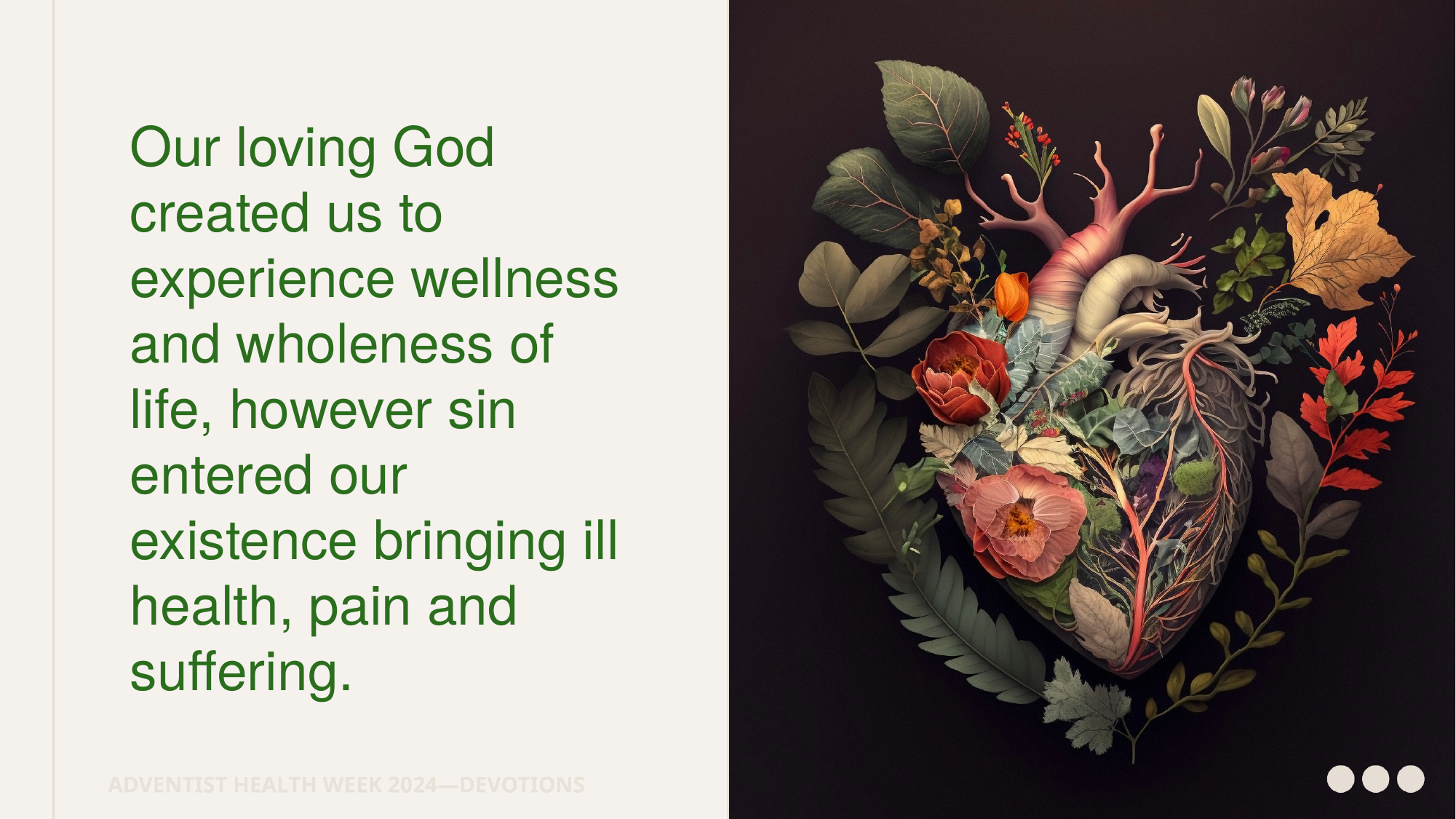

Our loving God created us to experience wellness and wholeness of life, however sin entered our existence bringing ill health, pain and suffering.